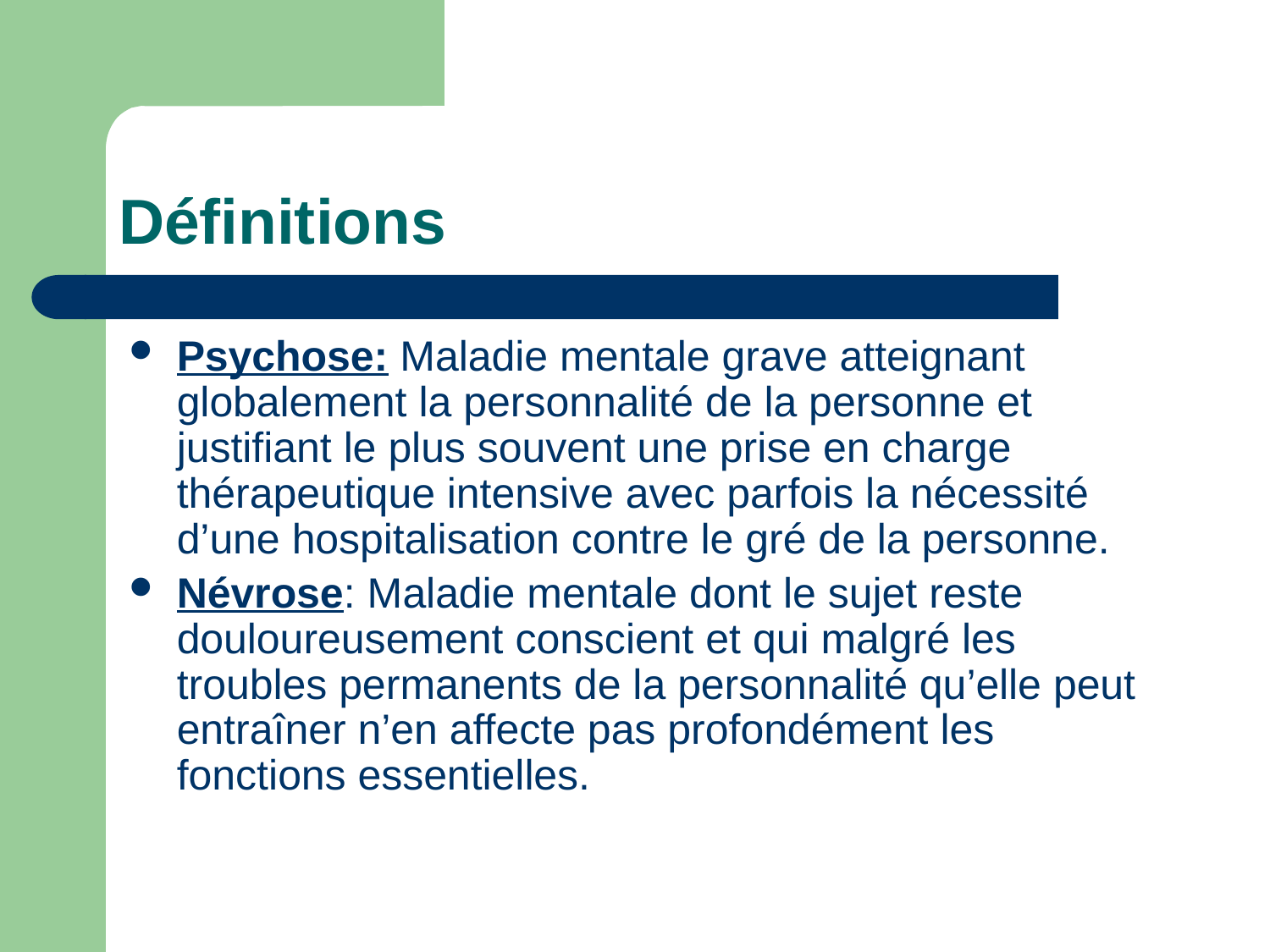

# Définitions
Psychose: Maladie mentale grave atteignant globalement la personnalité de la personne et justifiant le plus souvent une prise en charge thérapeutique intensive avec parfois la nécessité d’une hospitalisation contre le gré de la personne.
Névrose: Maladie mentale dont le sujet reste douloureusement conscient et qui malgré les troubles permanents de la personnalité qu’elle peut entraîner n’en affecte pas profondément les fonctions essentielles.